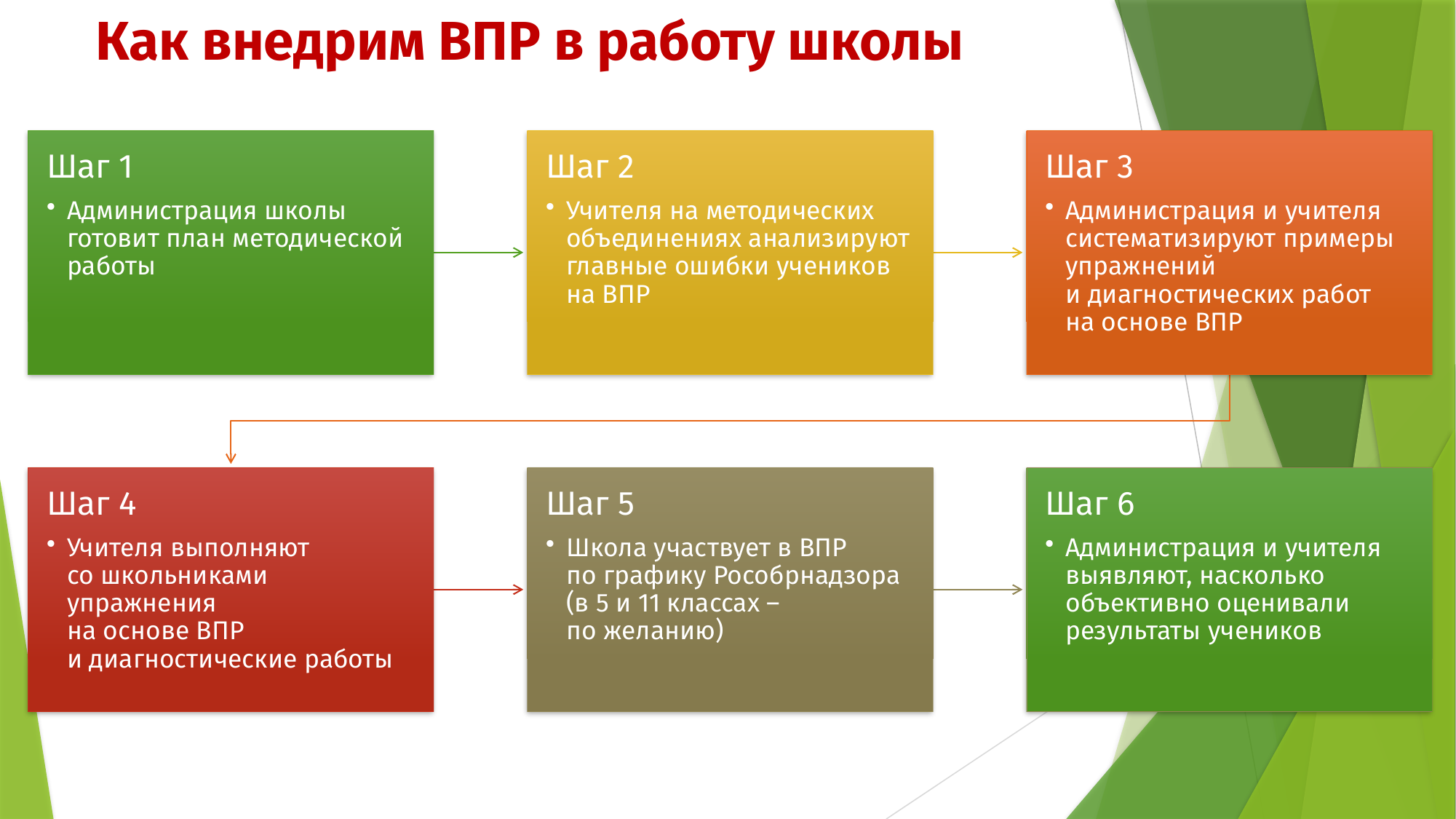

# Как внедрим ВПР в работу школы

Шаг 1
Администрация школы готовит план методической работы

Шаг 2
Учителя на методических объединениях анализируют главные ошибки учеников на ВПР

Шаг 3
Администрация и учителя систематизируют примеры упражнений
и диагностических работ
на основе ВПР

Шаг 4
Учителя выполняют
со школьниками упражнения
на основе ВПР
и диагностические работы

Шаг 5
Школа участвует в ВПР
по графику Рособрнадзора
(в 5 и 11 классах –
по желанию)
Шаг 6
Администрация и учителя
выявляют, насколько объективно оценивали результаты учеников